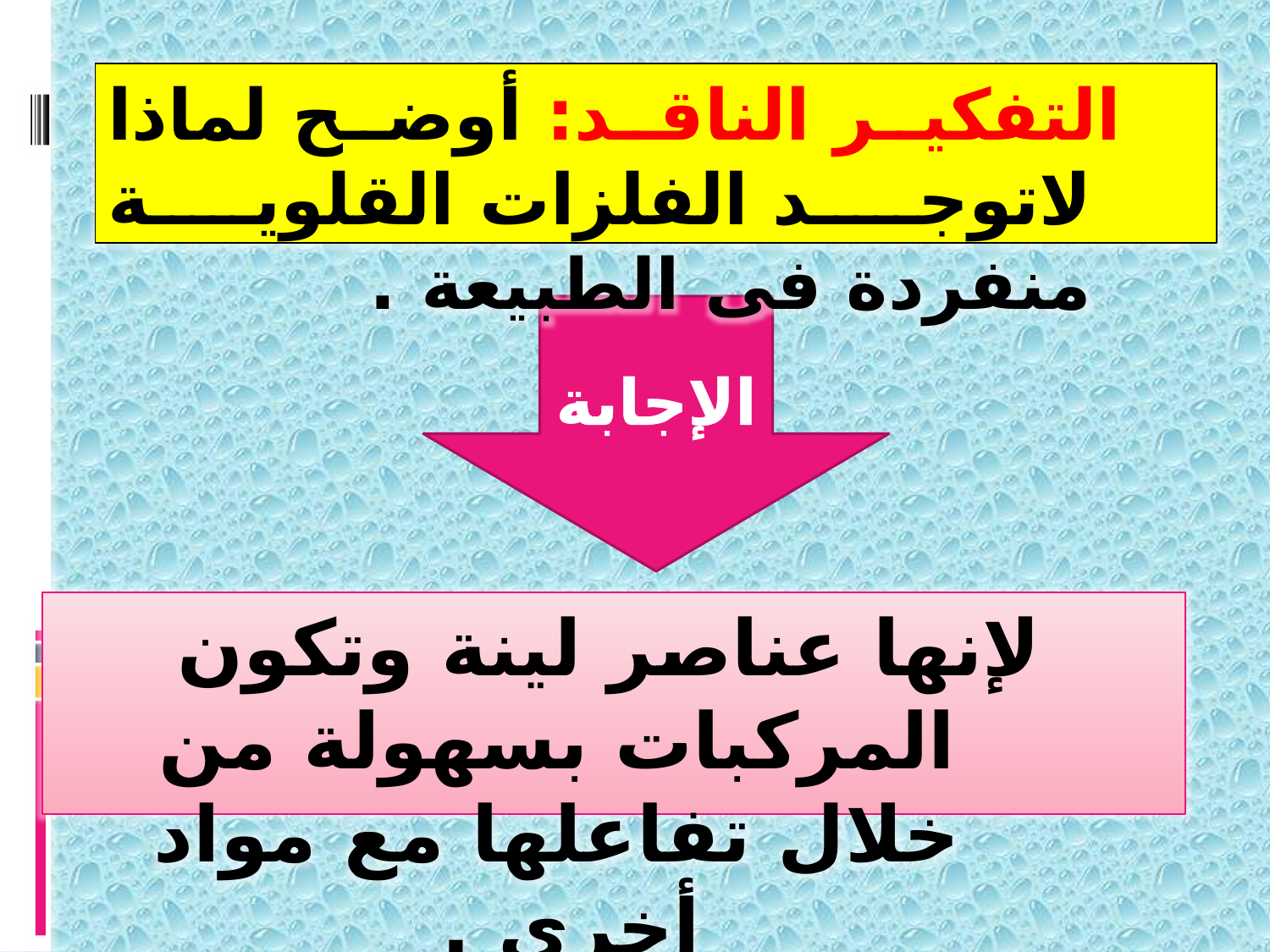

التفكير الناقد: أوضح لماذا لاتوجد الفلزات القلوية منفردة فى الطبيعة .
الإجابة
لإنها عناصر لينة وتكون المركبات بسهولة من خلال تفاعلها مع مواد أخرى .